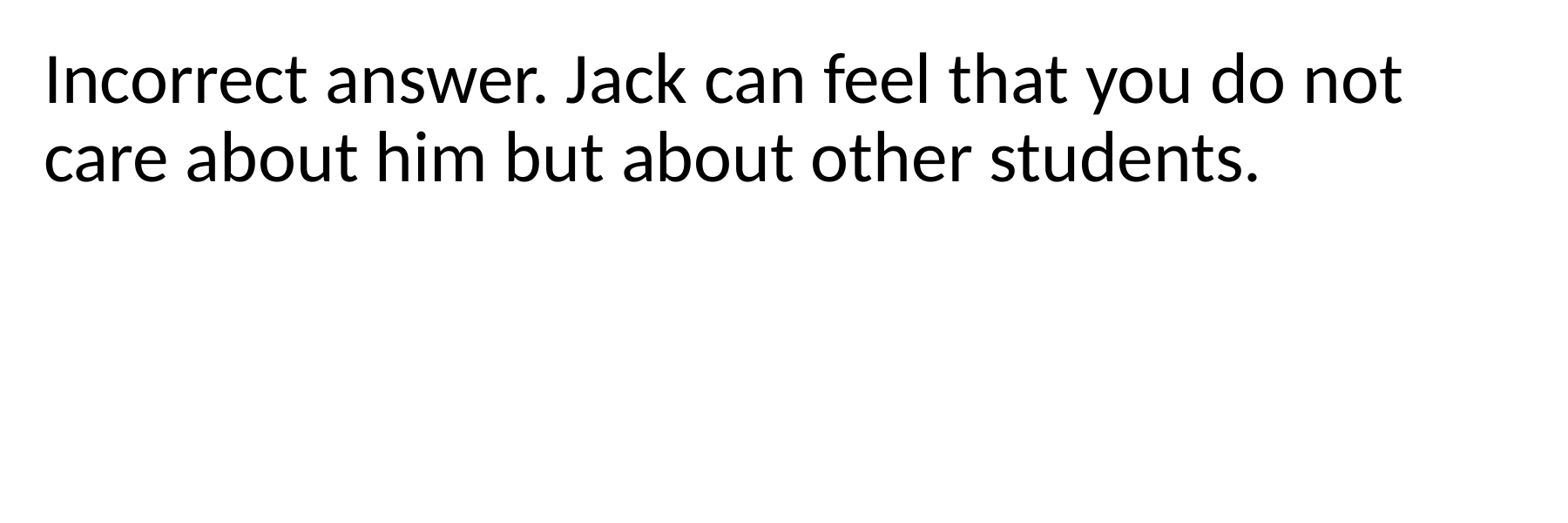

Incorrect answer. Jack can feel that you do not care about him but about other students.